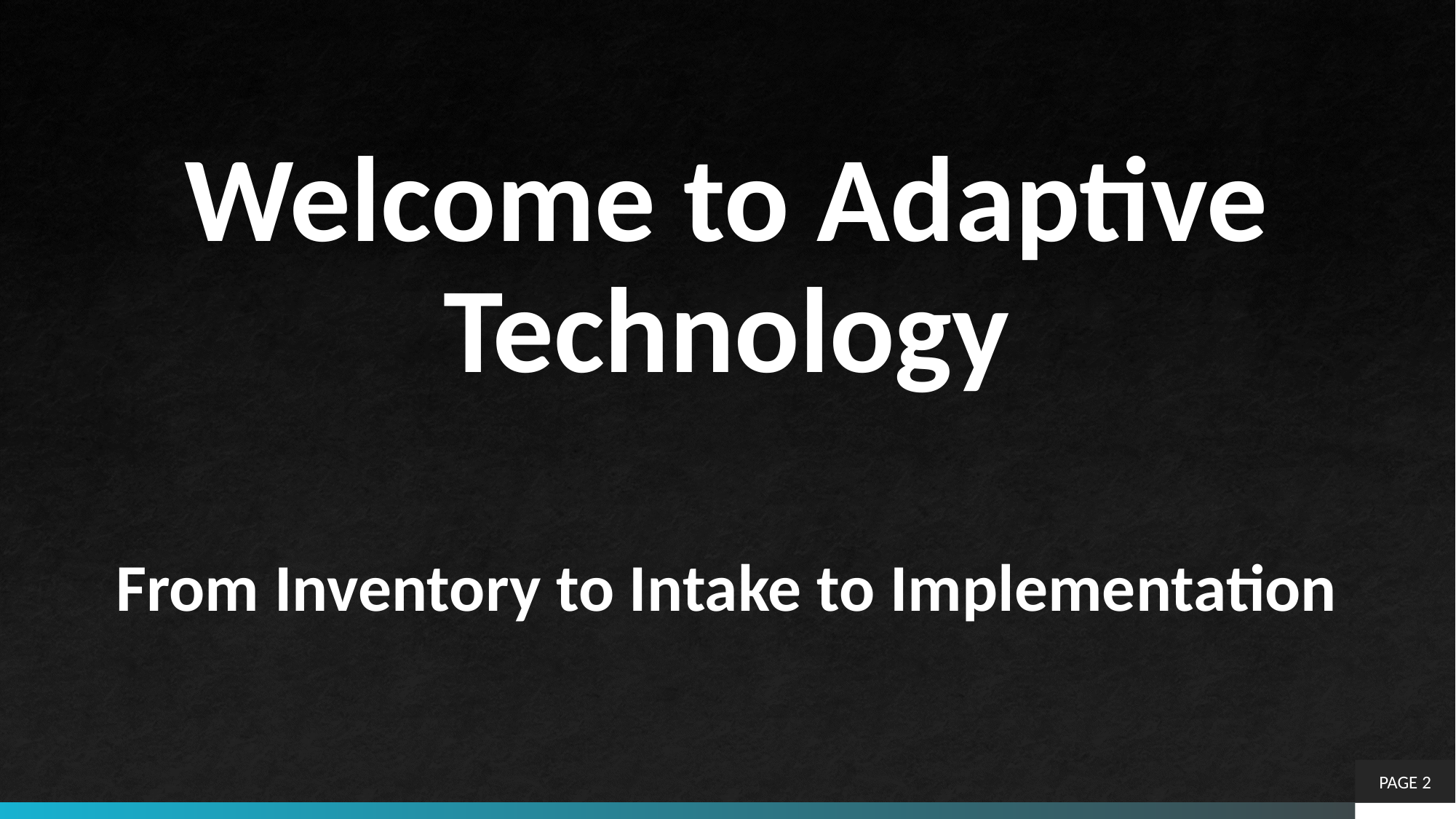

# Welcome to Adaptive Technology
From Inventory to Intake to Implementation
PAGE 2